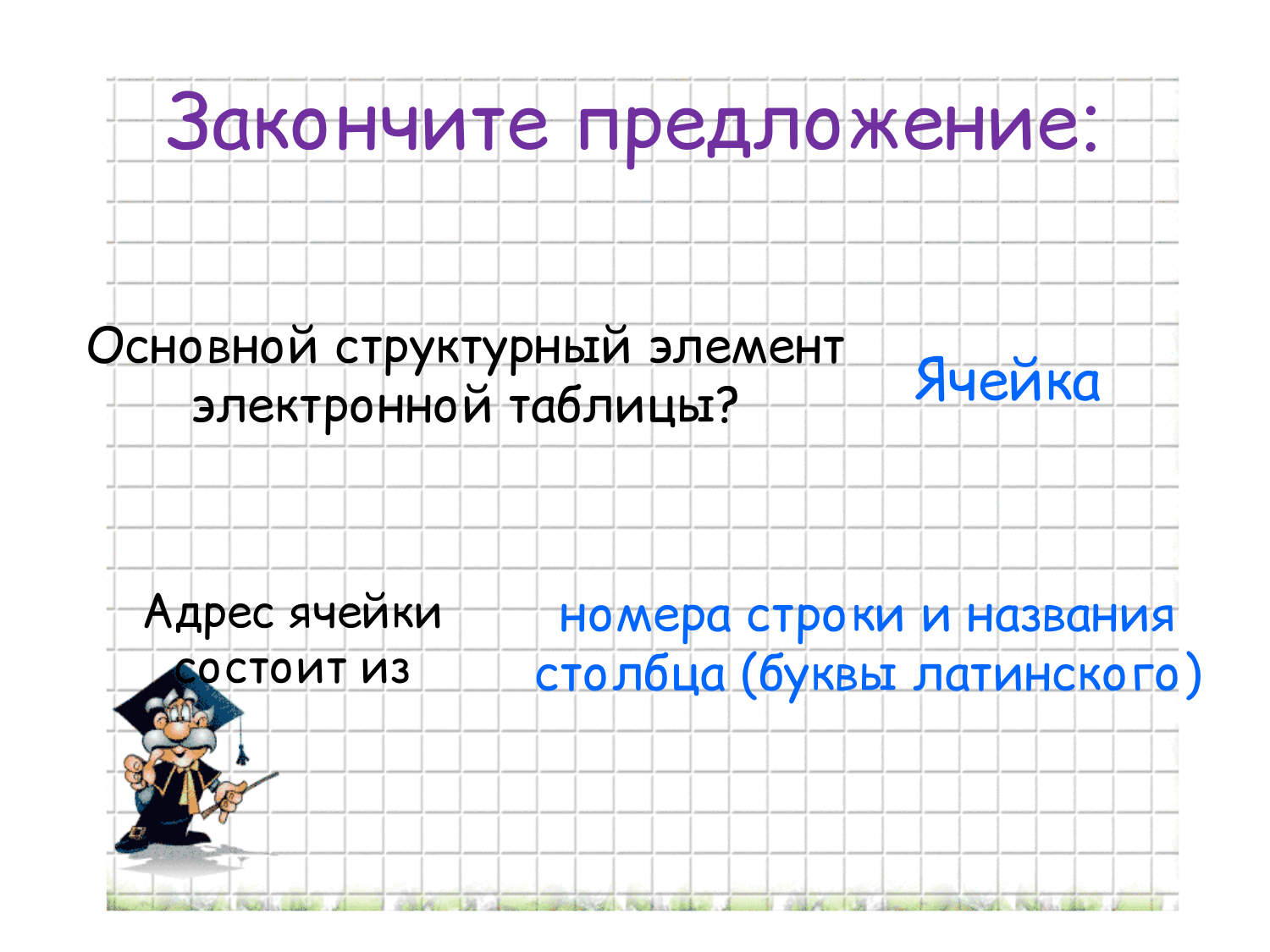

# Закончите предложение:
Основной структурный элемент электронной таблицы?
Ячейка
Адрес ячейки состоит из
номера строки и названия столбца (буквы латинского)